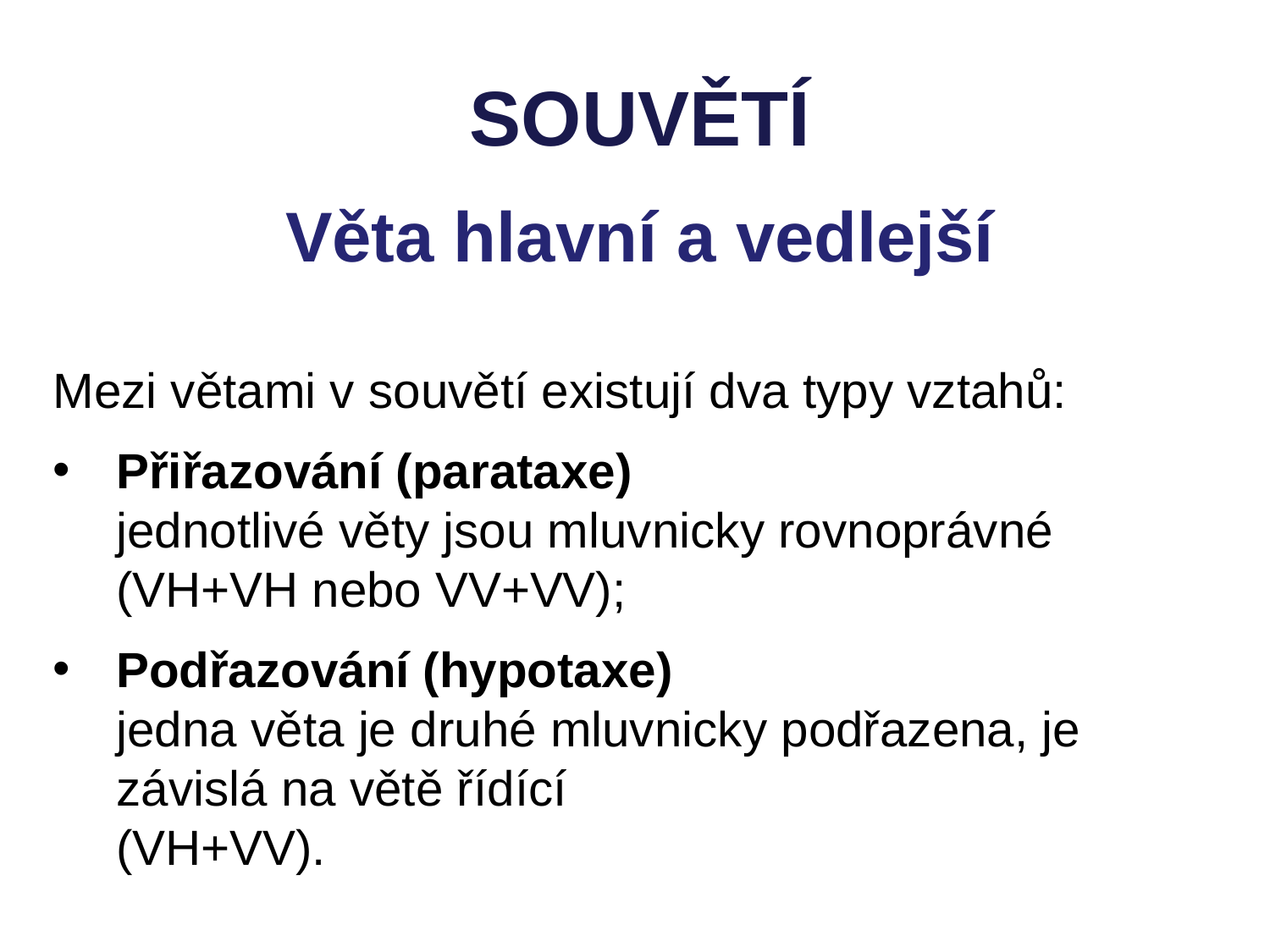

SOUVĚTÍ
Věta hlavní a vedlejší
Mezi větami v souvětí existují dva typy vztahů:
Přiřazování (parataxe)
jednotlivé věty jsou mluvnicky rovnoprávné
(VH+VH nebo VV+VV);
Podřazování (hypotaxe)
jedna věta je druhé mluvnicky podřazena, je závislá na větě řídící
(VH+VV).